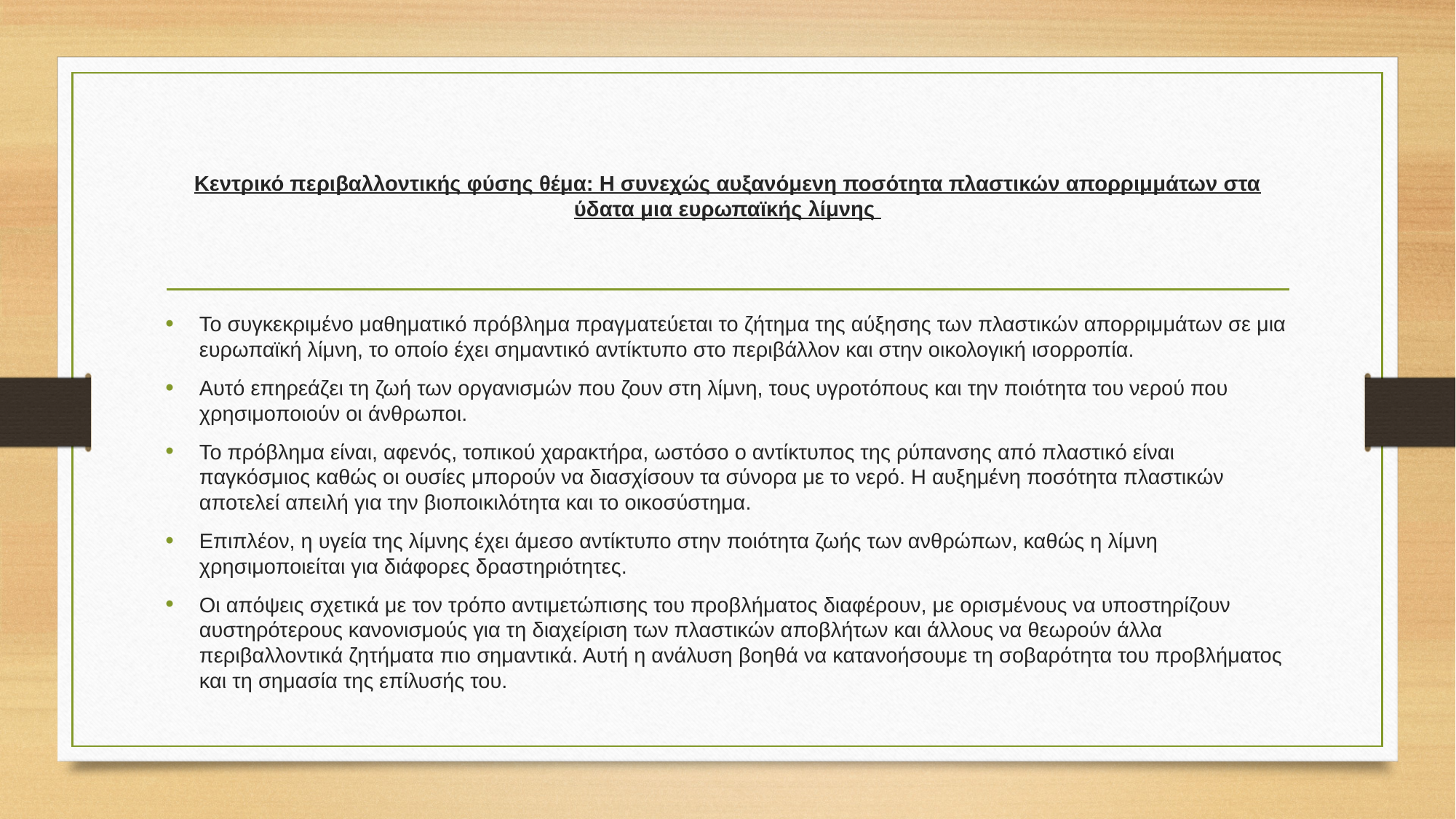

# Κεντρικό περιβαλλοντικής φύσης θέμα: Η συνεχώς αυξανόμενη ποσότητα πλαστικών απορριμμάτων στα ύδατα μια ευρωπαϊκής λίμνης
Το συγκεκριμένο μαθηματικό πρόβλημα πραγματεύεται το ζήτημα της αύξησης των πλαστικών απορριμμάτων σε μια ευρωπαϊκή λίμνη, το οποίο έχει σημαντικό αντίκτυπο στο περιβάλλον και στην οικολογική ισορροπία.
Αυτό επηρεάζει τη ζωή των οργανισμών που ζουν στη λίμνη, τους υγροτόπους και την ποιότητα του νερού που χρησιμοποιούν οι άνθρωποι.
Το πρόβλημα είναι, αφενός, τοπικού χαρακτήρα, ωστόσο ο αντίκτυπος της ρύπανσης από πλαστικό είναι παγκόσμιος καθώς οι ουσίες μπορούν να διασχίσουν τα σύνορα με το νερό. Η αυξημένη ποσότητα πλαστικών αποτελεί απειλή για την βιοποικιλότητα και το οικοσύστημα.
Επιπλέον, η υγεία της λίμνης έχει άμεσο αντίκτυπο στην ποιότητα ζωής των ανθρώπων, καθώς η λίμνη χρησιμοποιείται για διάφορες δραστηριότητες.
Οι απόψεις σχετικά με τον τρόπο αντιμετώπισης του προβλήματος διαφέρουν, με ορισμένους να υποστηρίζουν αυστηρότερους κανονισμούς για τη διαχείριση των πλαστικών αποβλήτων και άλλους να θεωρούν άλλα περιβαλλοντικά ζητήματα πιο σημαντικά. Αυτή η ανάλυση βοηθά να κατανοήσουμε τη σοβαρότητα του προβλήματος και τη σημασία της επίλυσής του.